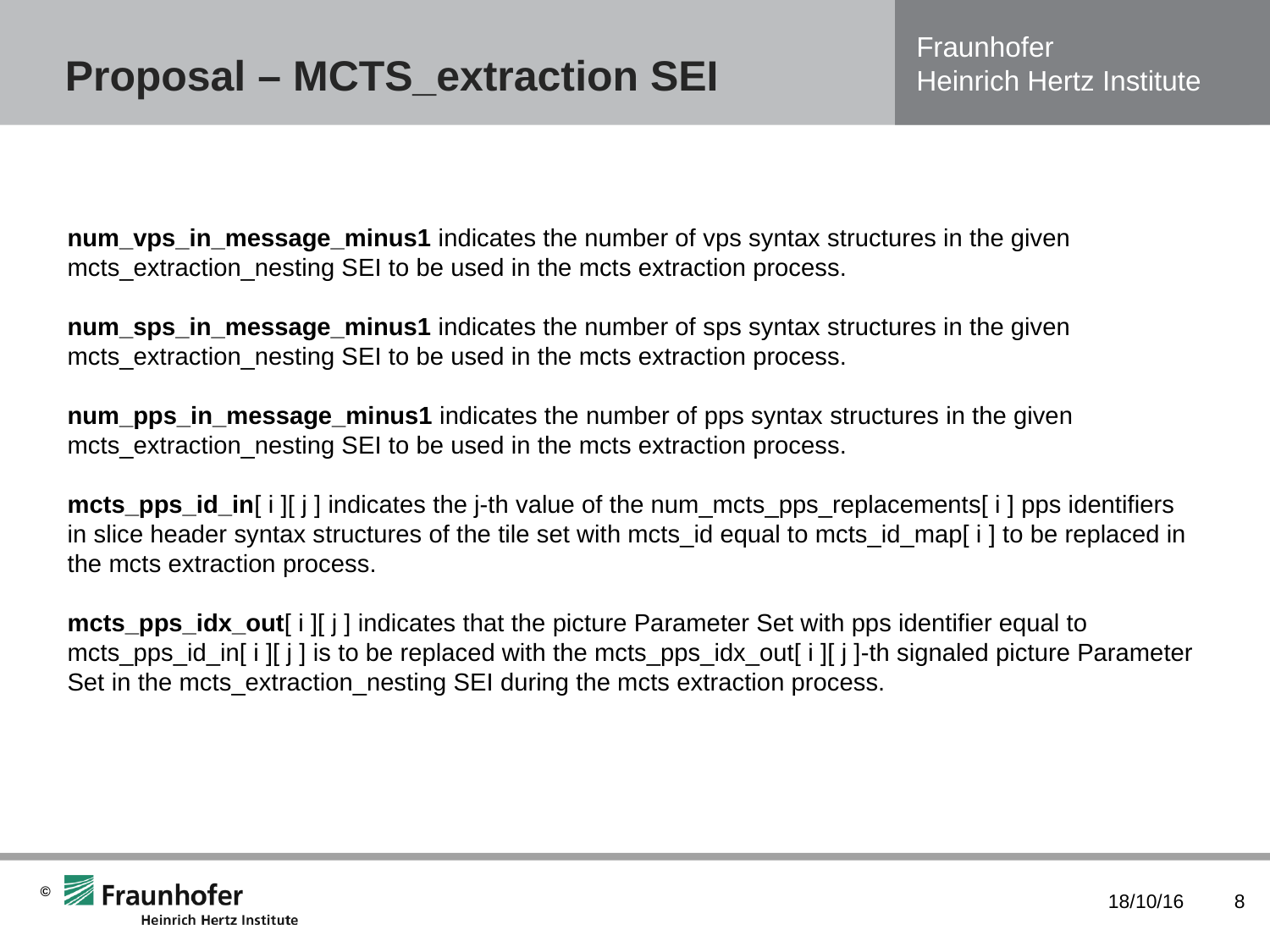

# Proposal – MCTS_extraction SEI
num_vps_in_message_minus1 indicates the number of vps syntax structures in the given mcts_extraction_nesting SEI to be used in the mcts extraction process.

num_sps_in_message_minus1 indicates the number of sps syntax structures in the given mcts_extraction_nesting SEI to be used in the mcts extraction process.

num_pps_in_message_minus1 indicates the number of pps syntax structures in the given mcts_extraction_nesting SEI to be used in the mcts extraction process.

mcts_pps_id_in[ i ][ j ] indicates the j-th value of the num_mcts_pps_replacements[ i ] pps identifiers in slice header syntax structures of the tile set with mcts_id equal to mcts_id_map[ i ] to be replaced in the mcts extraction process.

mcts_pps_idx_out[ i ][ j ] indicates that the picture Parameter Set with pps identifier equal to mcts_pps_id_in[ i ][ j ] is to be replaced with the mcts_pps_idx_out[ i ][ j ]-th signaled picture Parameter Set in the mcts_extraction_nesting SEI during the mcts extraction process.
18/10/16
8